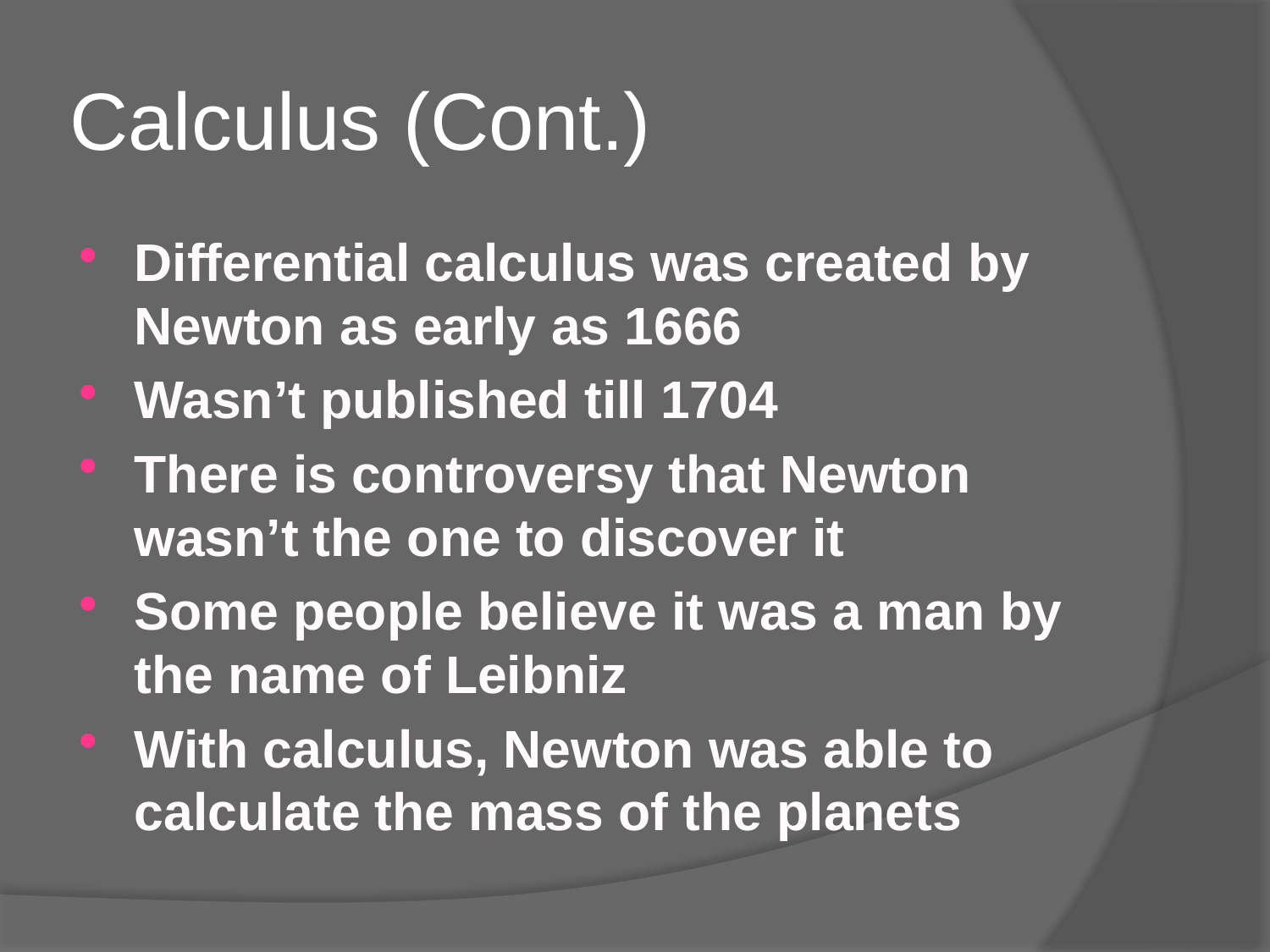

# Calculus (Cont.)
Differential calculus was created by Newton as early as 1666
Wasn’t published till 1704
There is controversy that Newton wasn’t the one to discover it
Some people believe it was a man by the name of Leibniz
With calculus, Newton was able to calculate the mass of the planets